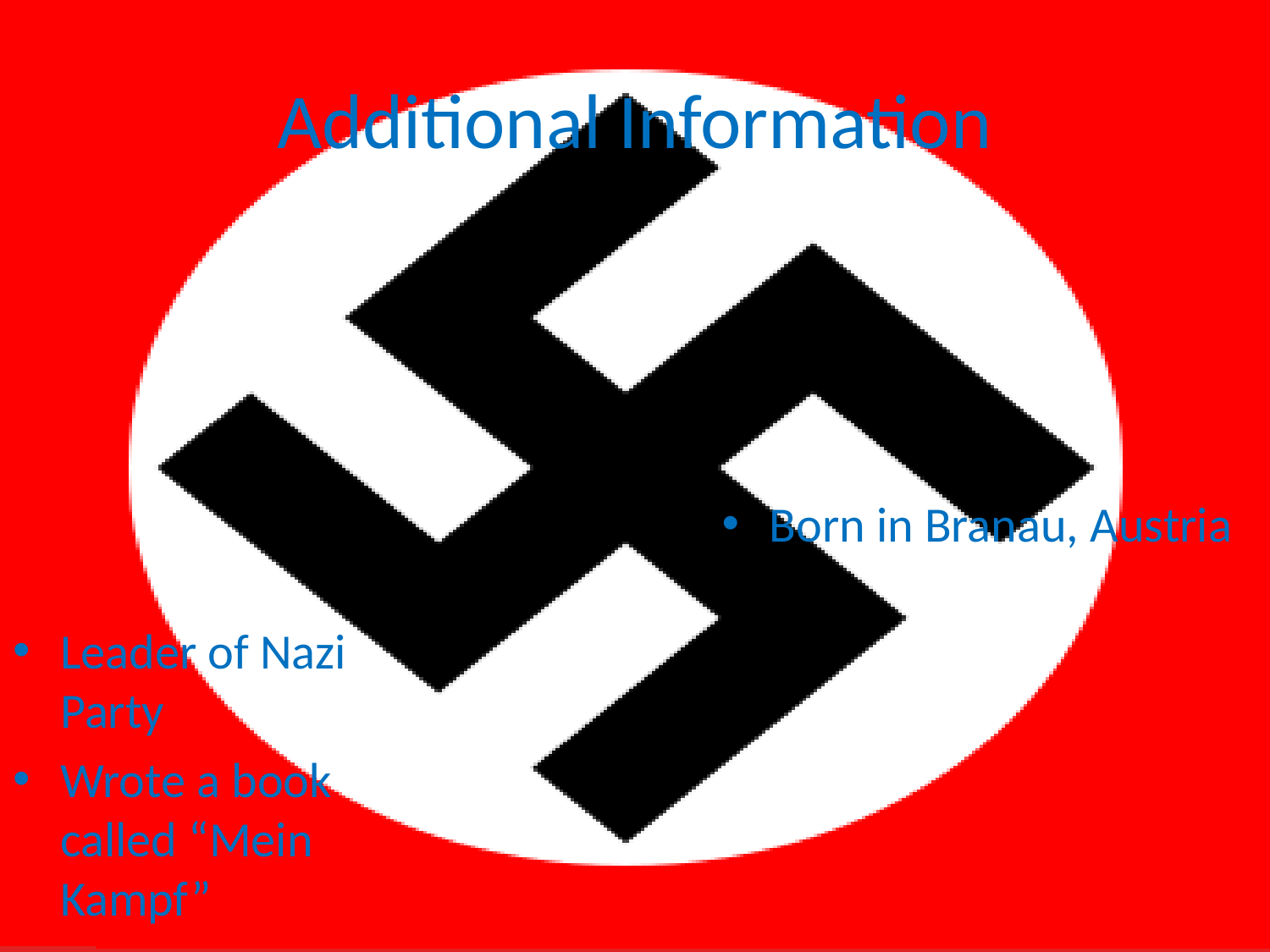

# Additional Information
Born in Branau, Austria
Leader of Nazi Party
Wrote a book called “Mein Kampf”